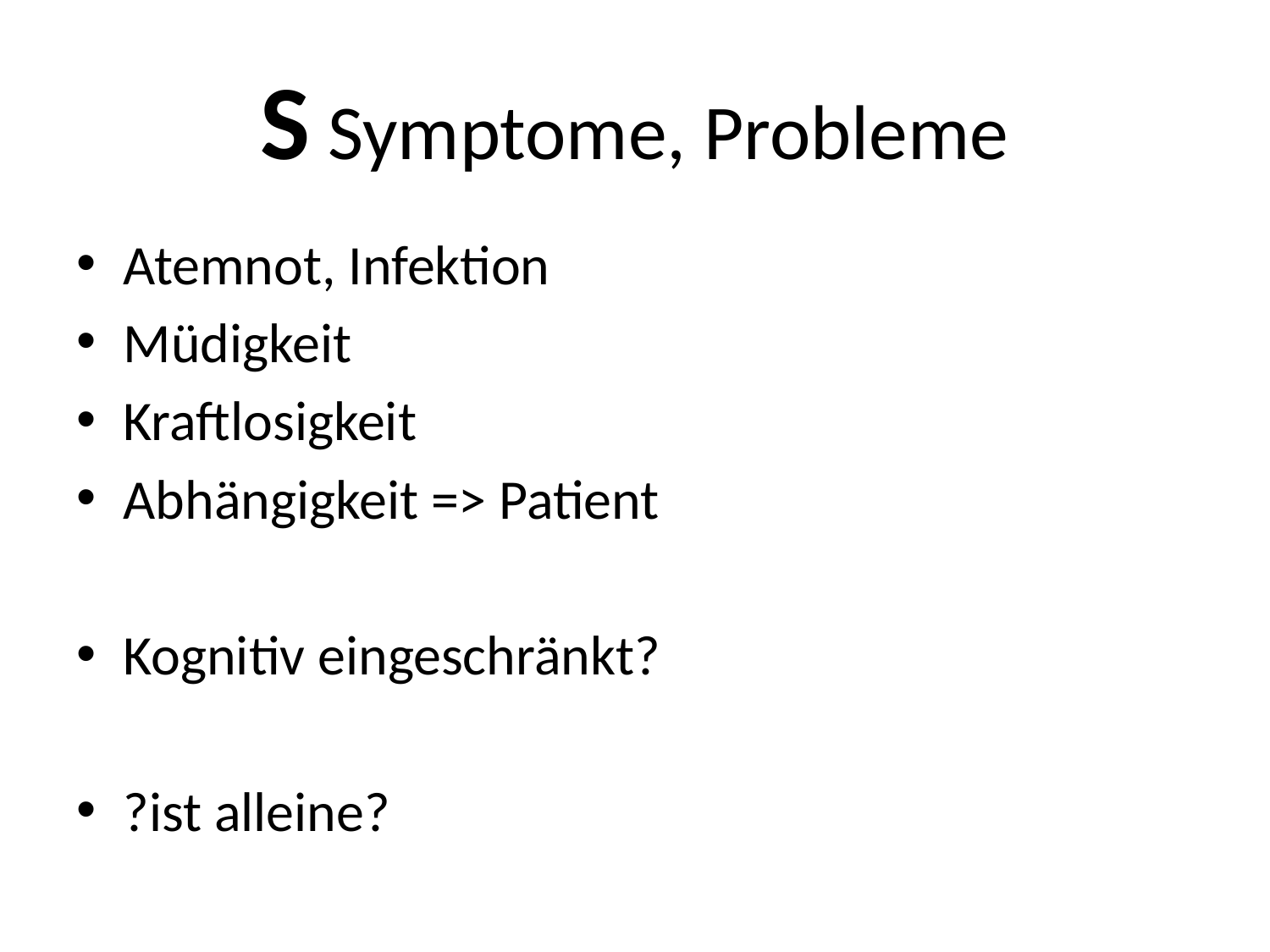

# S Symptome, Probleme
Atemnot, Infektion
Müdigkeit
Kraftlosigkeit
Abhängigkeit => Patient

Kognitiv eingeschränkt?

?ist alleine?